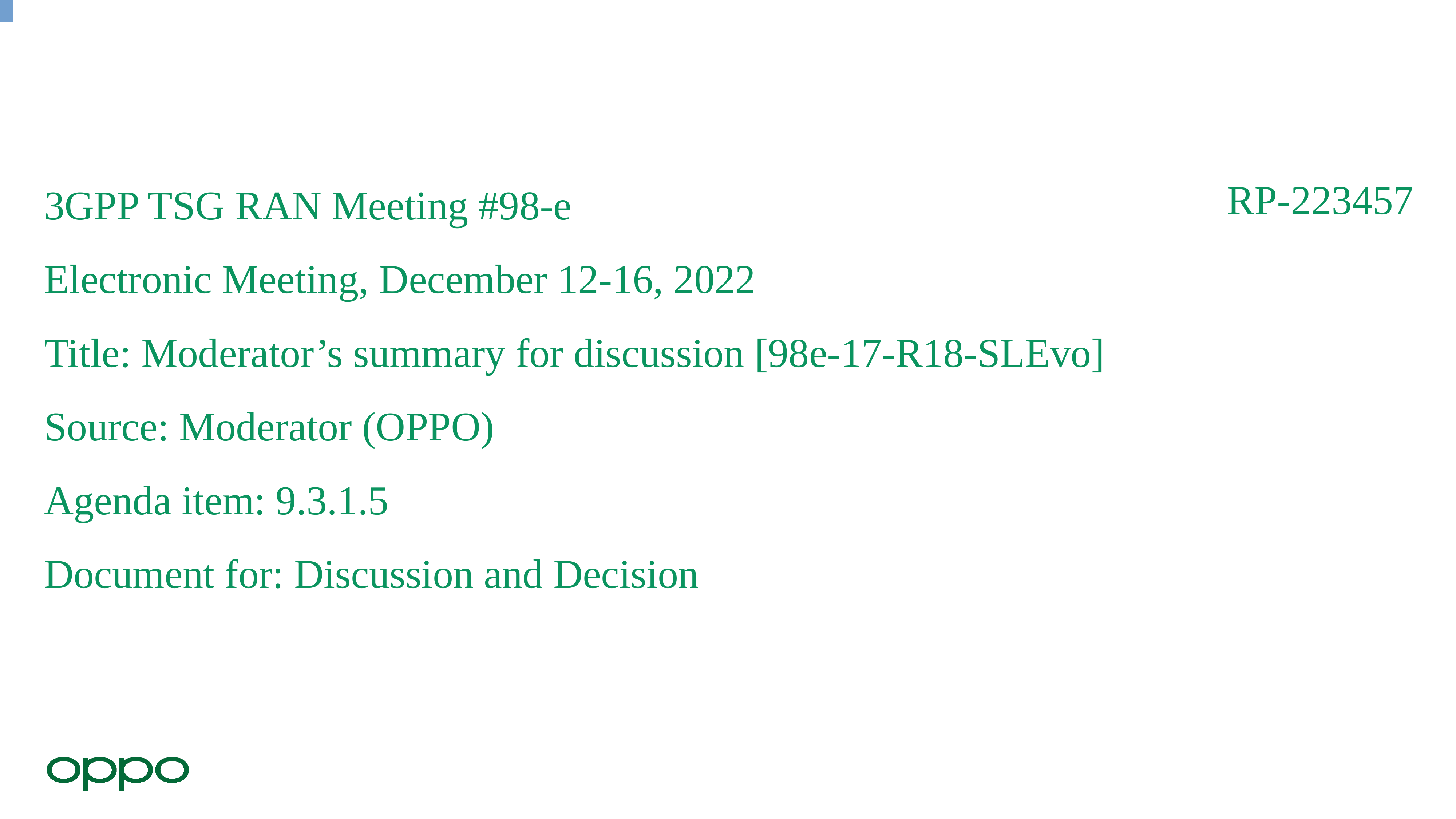

# 3GPP TSG RAN Meeting #98-e Electronic Meeting, December 12-16, 2022 Title: Moderator’s summary for discussion [98e-17-R18-SLEvo] Source: Moderator (OPPO) Agenda item: 9.3.1.5 Document for: Discussion and Decision
RP-223457